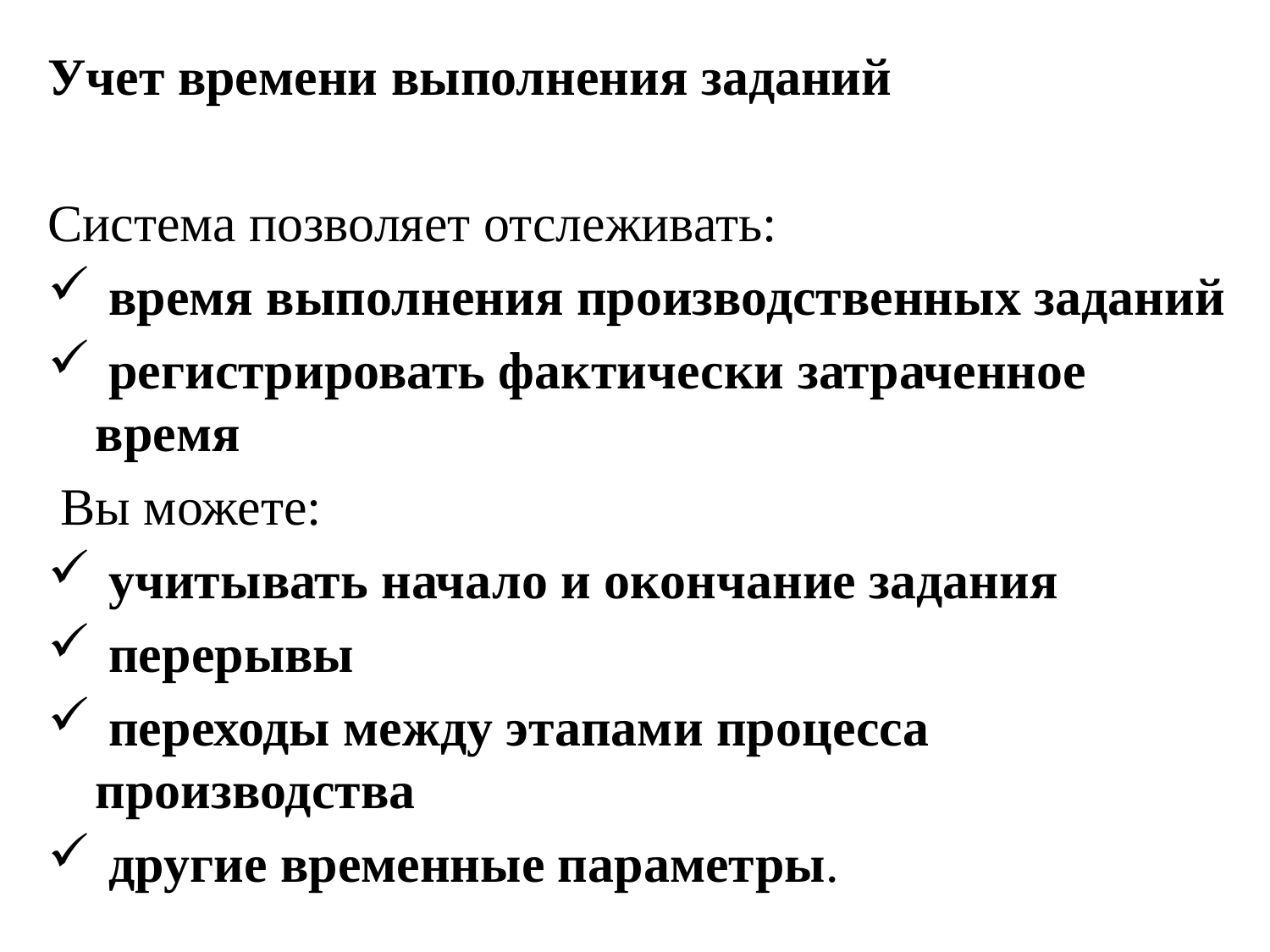

Учет времени выполнения заданий

Система позволяет отслеживать:
 время выполнения производственных заданий
 регистрировать фактически затраченное время
 Вы можете:
 учитывать начало и окончание задания
 перерывы
 переходы между этапами процесса производства
 другие временные параметры.